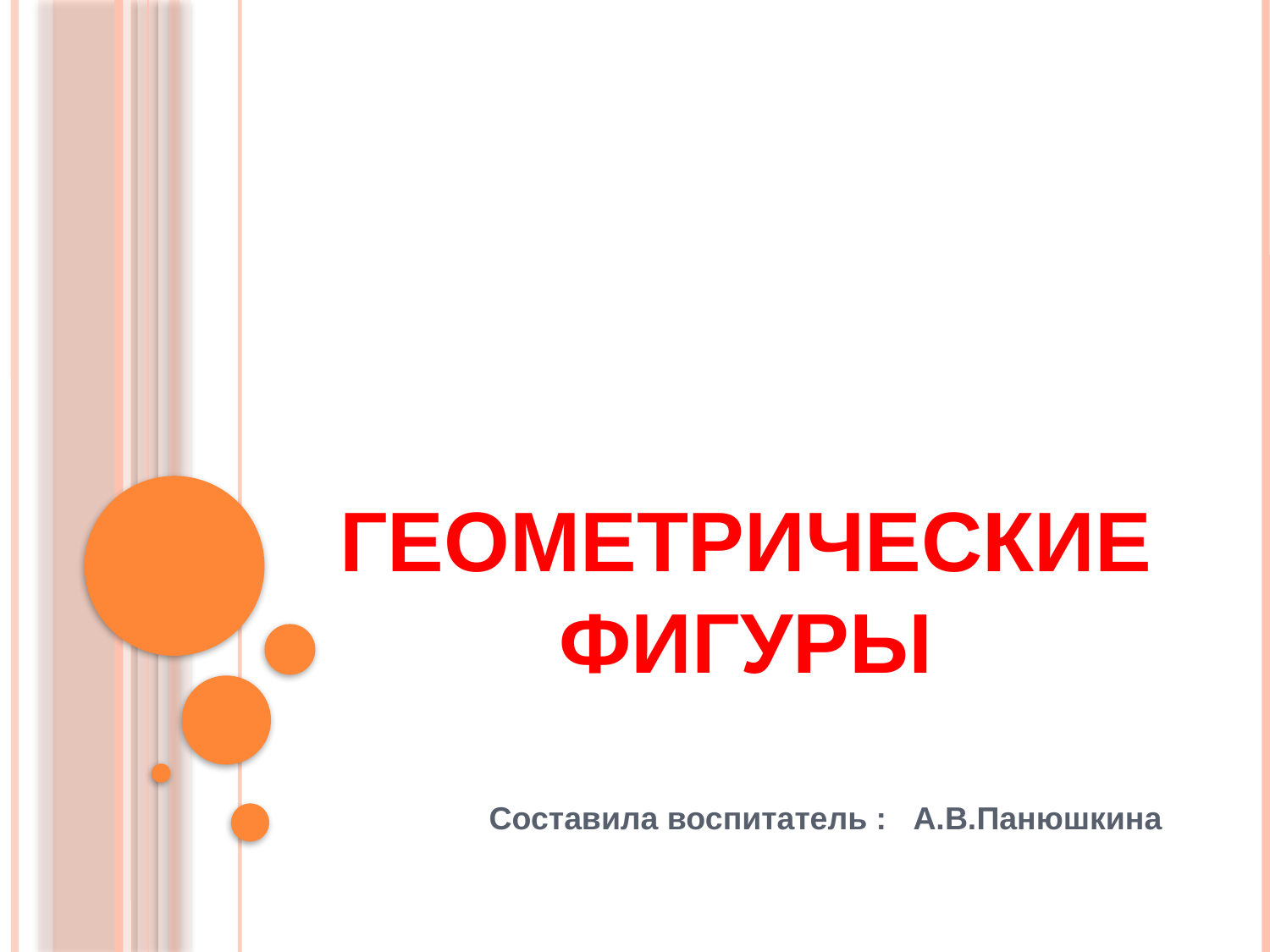

# Геометрические фигуры

Составила воспитатель :   А.В.Панюшкина